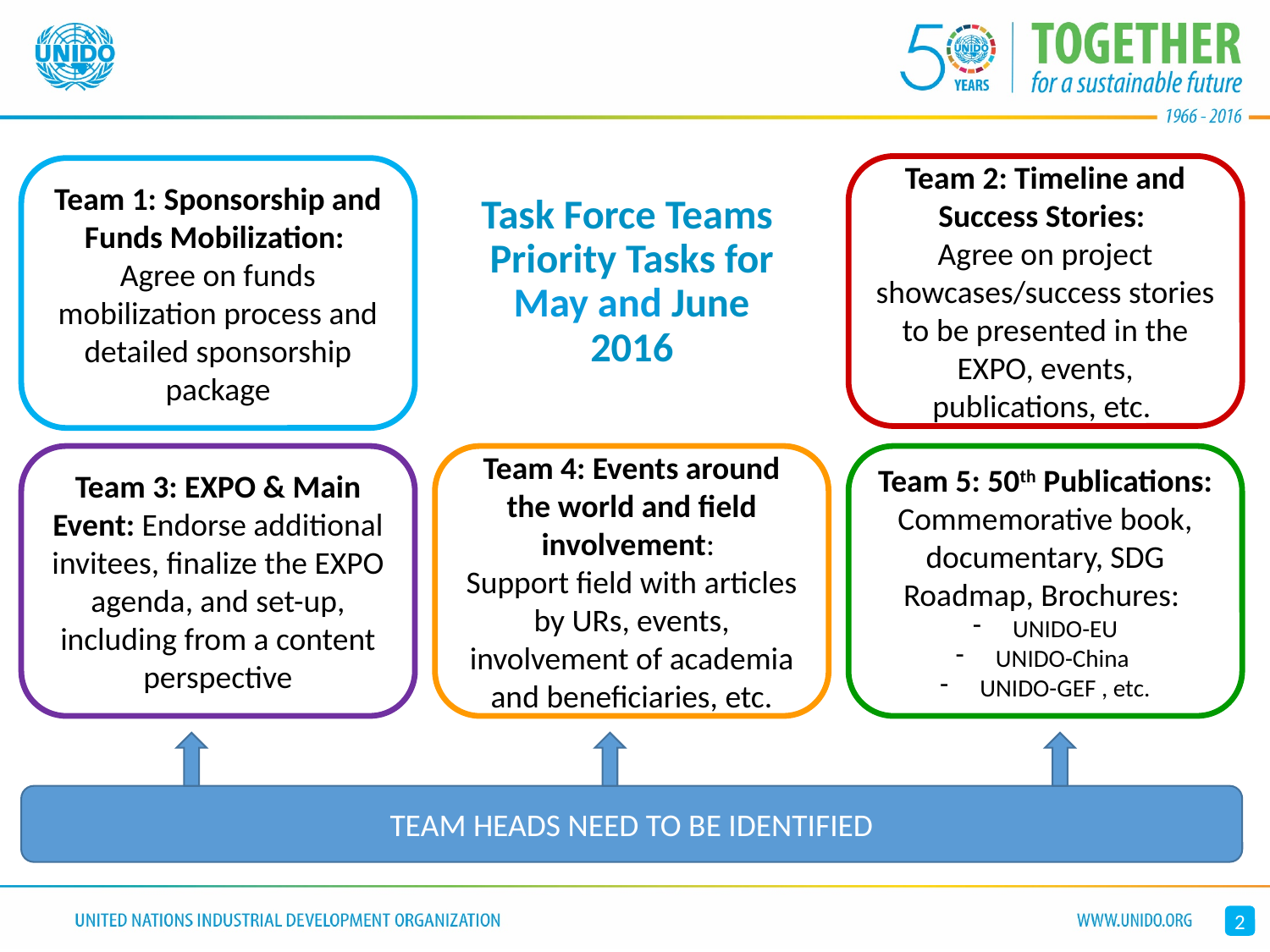

Team 2: Timeline and Success Stories:
Agree on project showcases/success stories to be presented in the EXPO, events, publications, etc.
Team 1: Sponsorship and Funds Mobilization:
Agree on funds mobilization process and detailed sponsorship package
# Task Force Teams Priority Tasks for May and June 2016
Team 3: EXPO & Main Event: Endorse additional invitees, finalize the EXPO agenda, and set-up, including from a content perspective
Team 4: Events around the world and field involvement:
Support field with articles by URs, events, involvement of academia and beneficiaries, etc.
Team 5: 50th Publications: Commemorative book, documentary, SDG Roadmap, Brochures:
UNIDO-EU
UNIDO-China
UNIDO-GEF , etc.

TEAM HEADS NEED TO BE IDENTIFIED